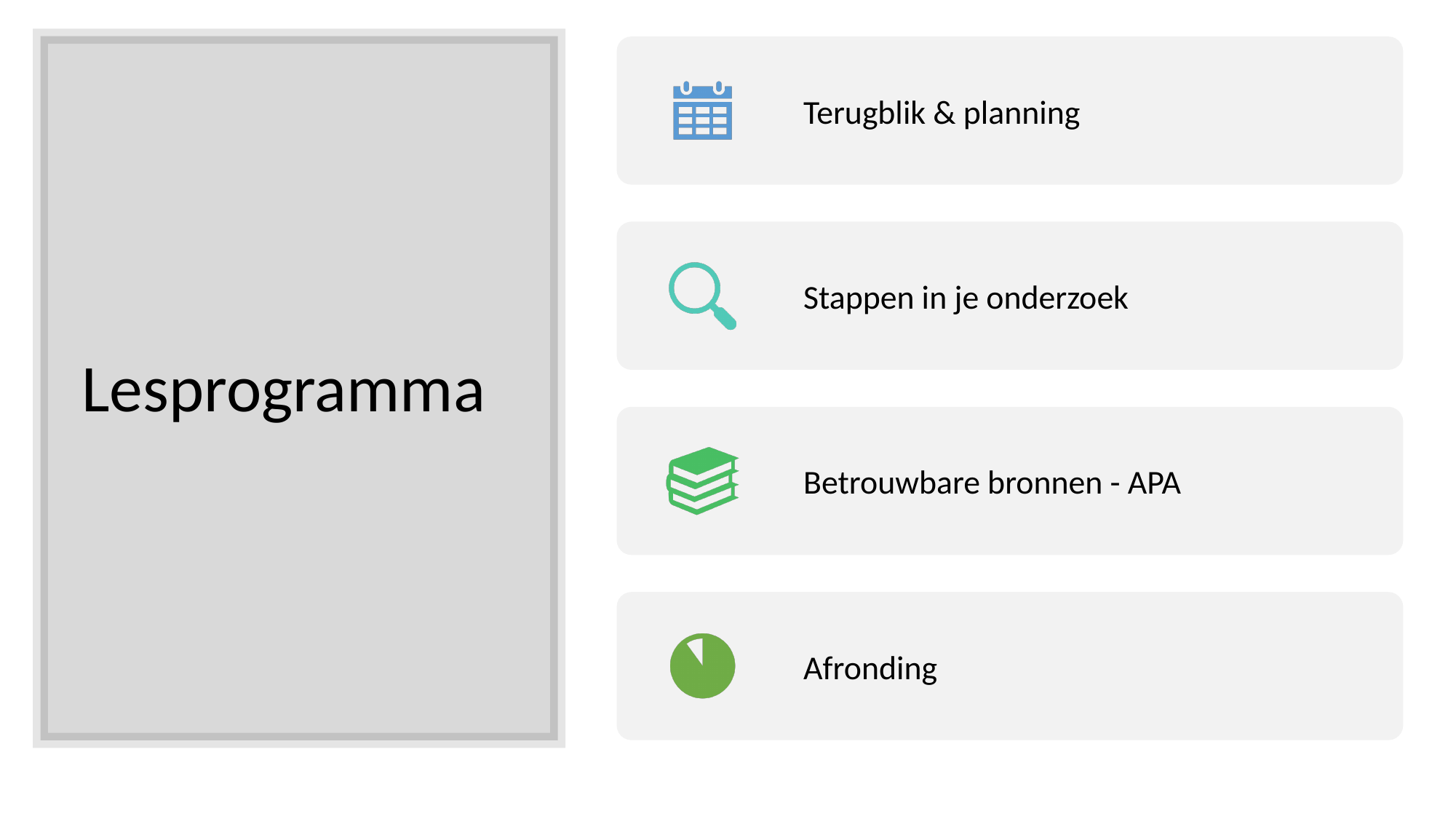

Terugblik & planning
Stappen in je onderzoek
Betrouwbare bronnen - APA
Afronding
# Lesprogramma